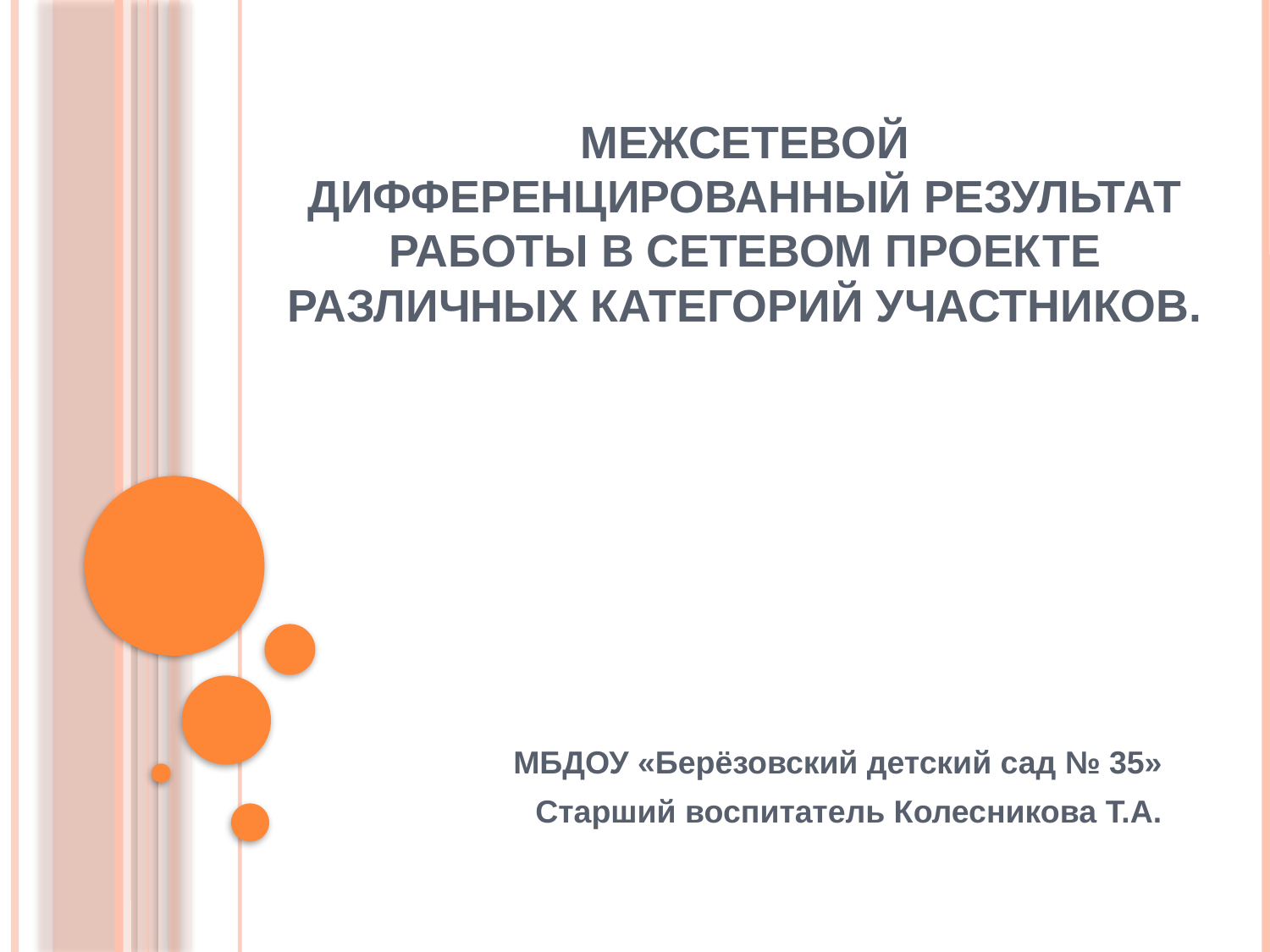

# Межсетевой дифференцированный результат работы в сетевом проекте различных категорий участников.
МБДОУ «Берёзовский детский сад № 35»
Старший воспитатель Колесникова Т.А.